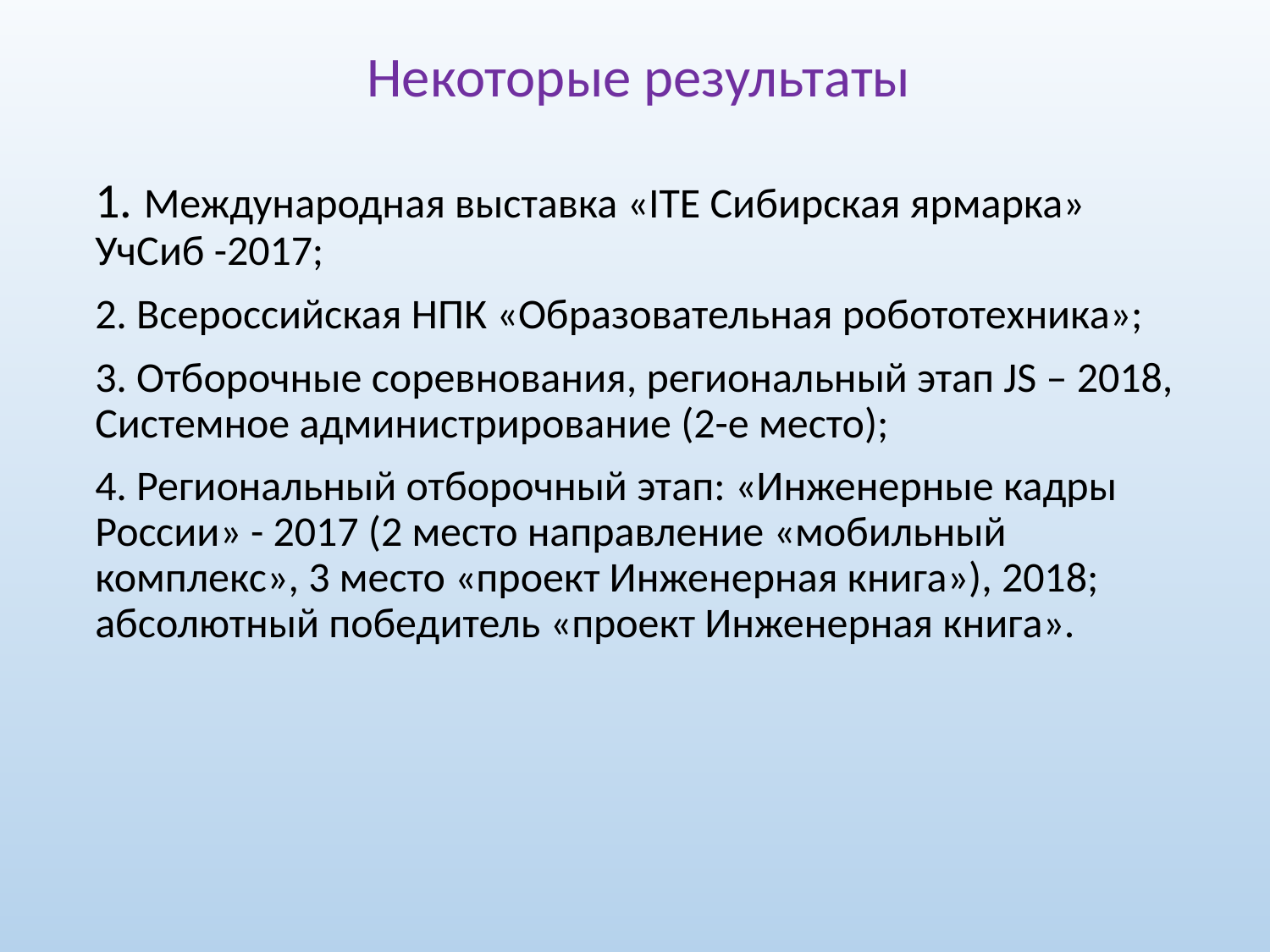

# Некоторые результаты
1. Международная выставка «ITE Сибирская ярмарка» УчСиб -2017;
2. Всероссийская НПК «Образовательная робототехника»;
3. Отборочные соревнования, региональный этап JS – 2018, Системное администрирование (2-е место);
4. Региональный отборочный этап: «Инженерные кадры России» - 2017 (2 место направление «мобильный комплекс», 3 место «проект Инженерная книга»), 2018; абсолютный победитель «проект Инженерная книга».